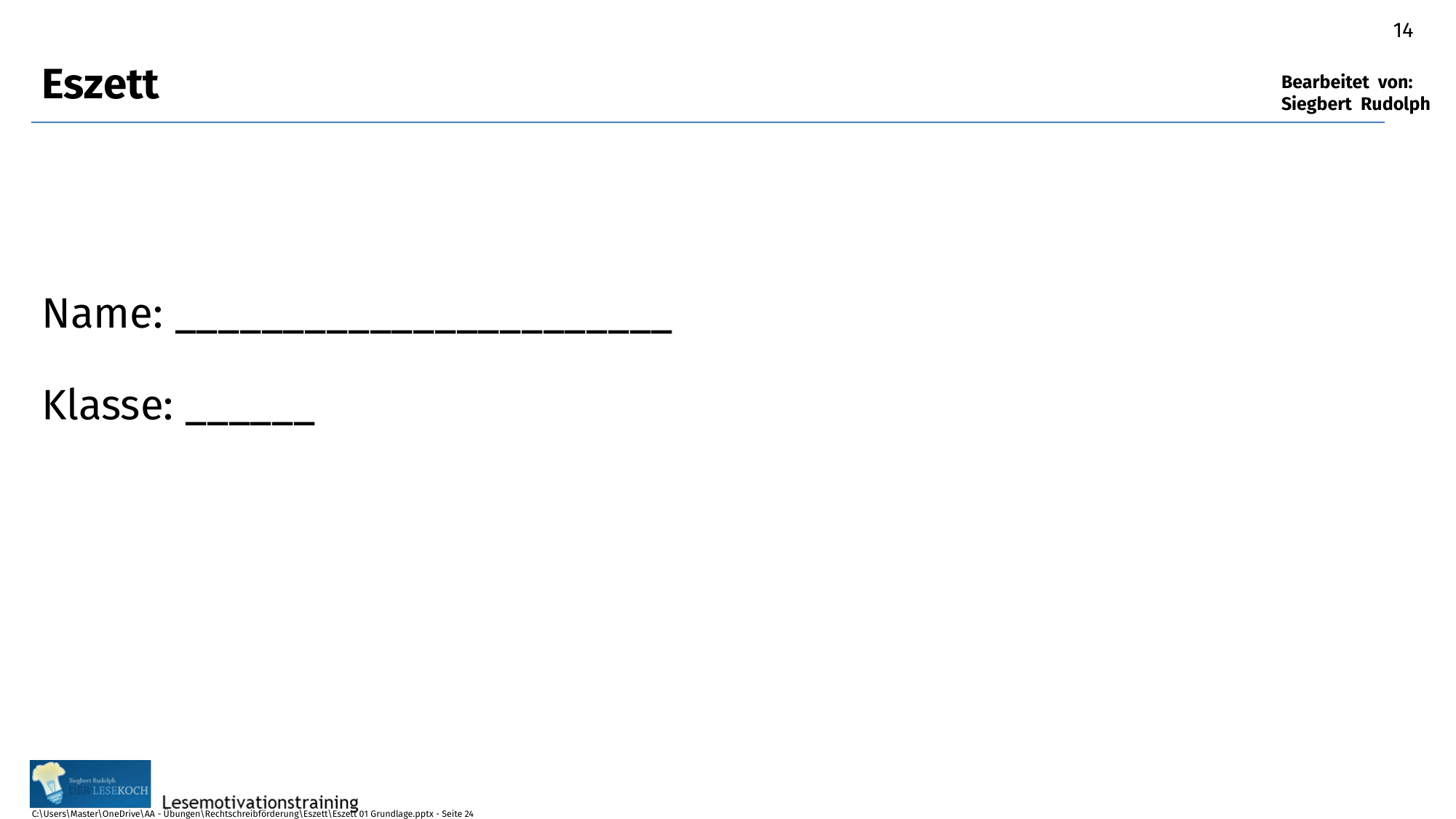

# Eszett Name: _______________________ Klasse: ______
14

C:\Users\Master\OneDrive\AA - Übungen\Rechtschreibförderung\Eszett\Eszett 01 Grundlage.pptx - Seite 24